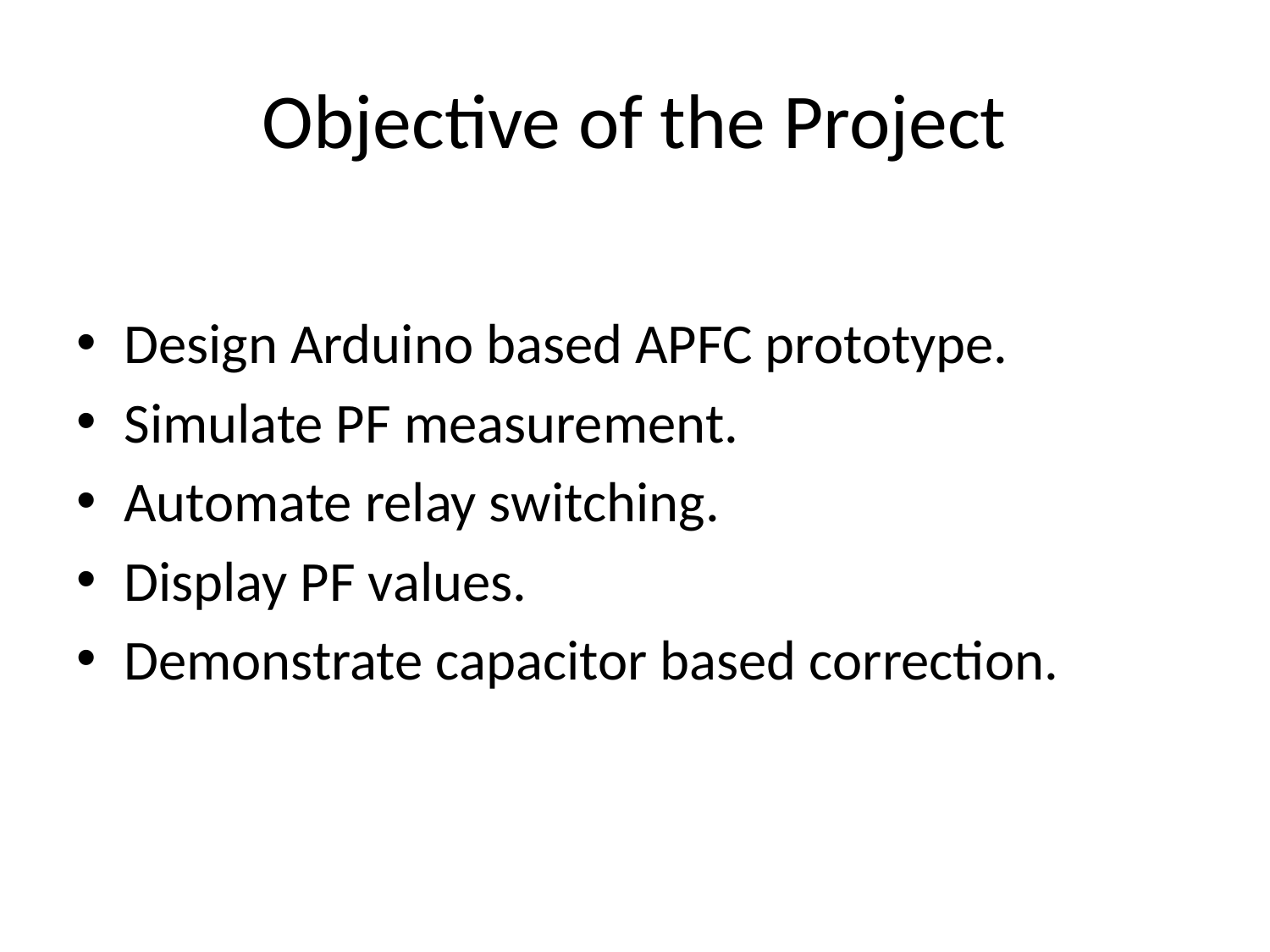

# Objective of the Project

Design Arduino based APFC prototype.
Simulate PF measurement.
Automate relay switching.
Display PF values.
Demonstrate capacitor based correction.